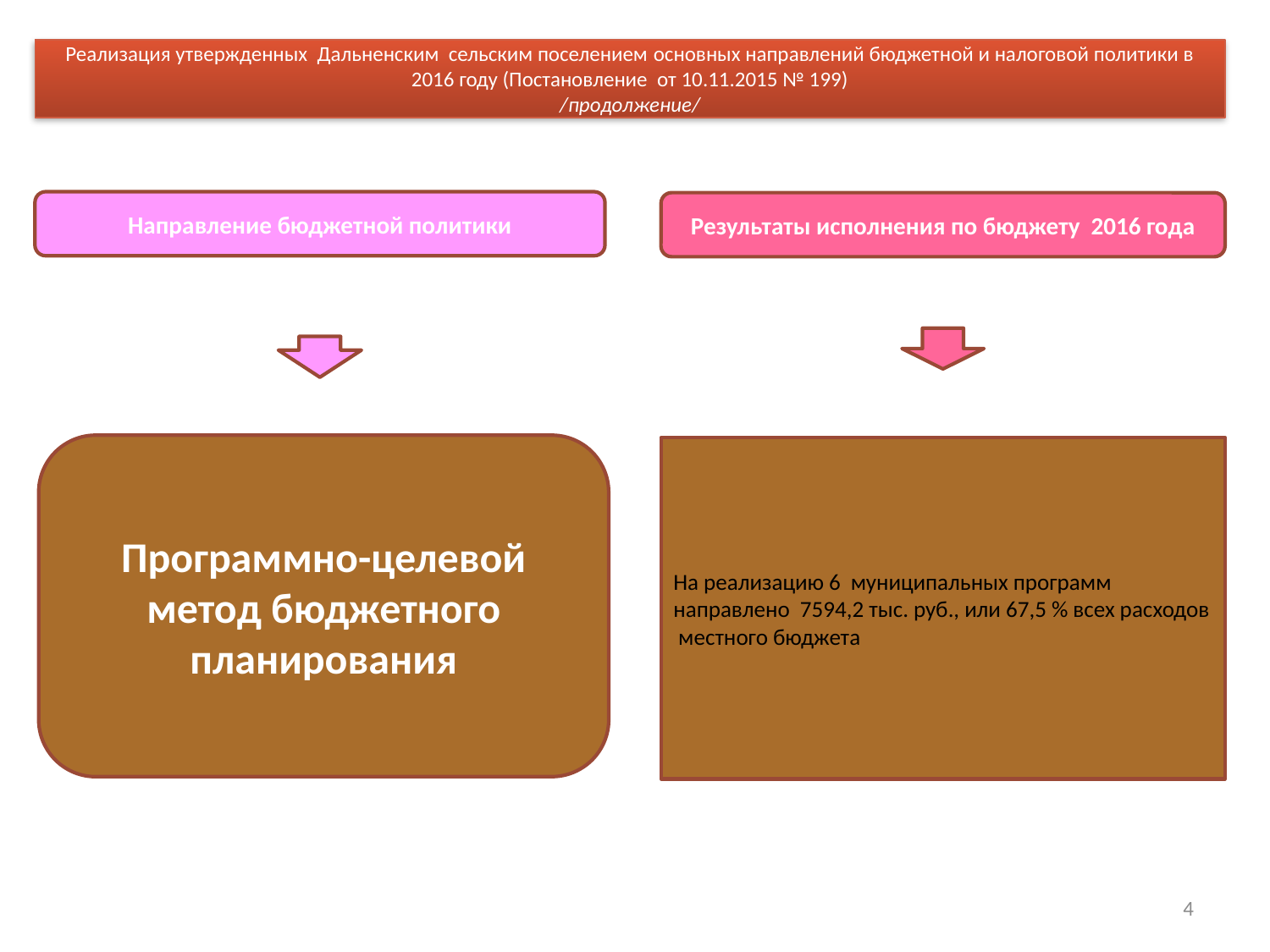

Реализация утвержденных  Дальненским  сельским поселением основных направлений бюджетной и налоговой политики в 2016 году (Постановление  от 10.11.2015 № 199)
/продолжение/
Направление бюджетной политики
Результаты исполнения по бюджету  2016 года

Программно-целевой метод бюджетного планирования
На реализацию 6  муниципальных программ направлено  7594,2 тыс. руб., или 67,5 % всех расходов  местного бюджета
4